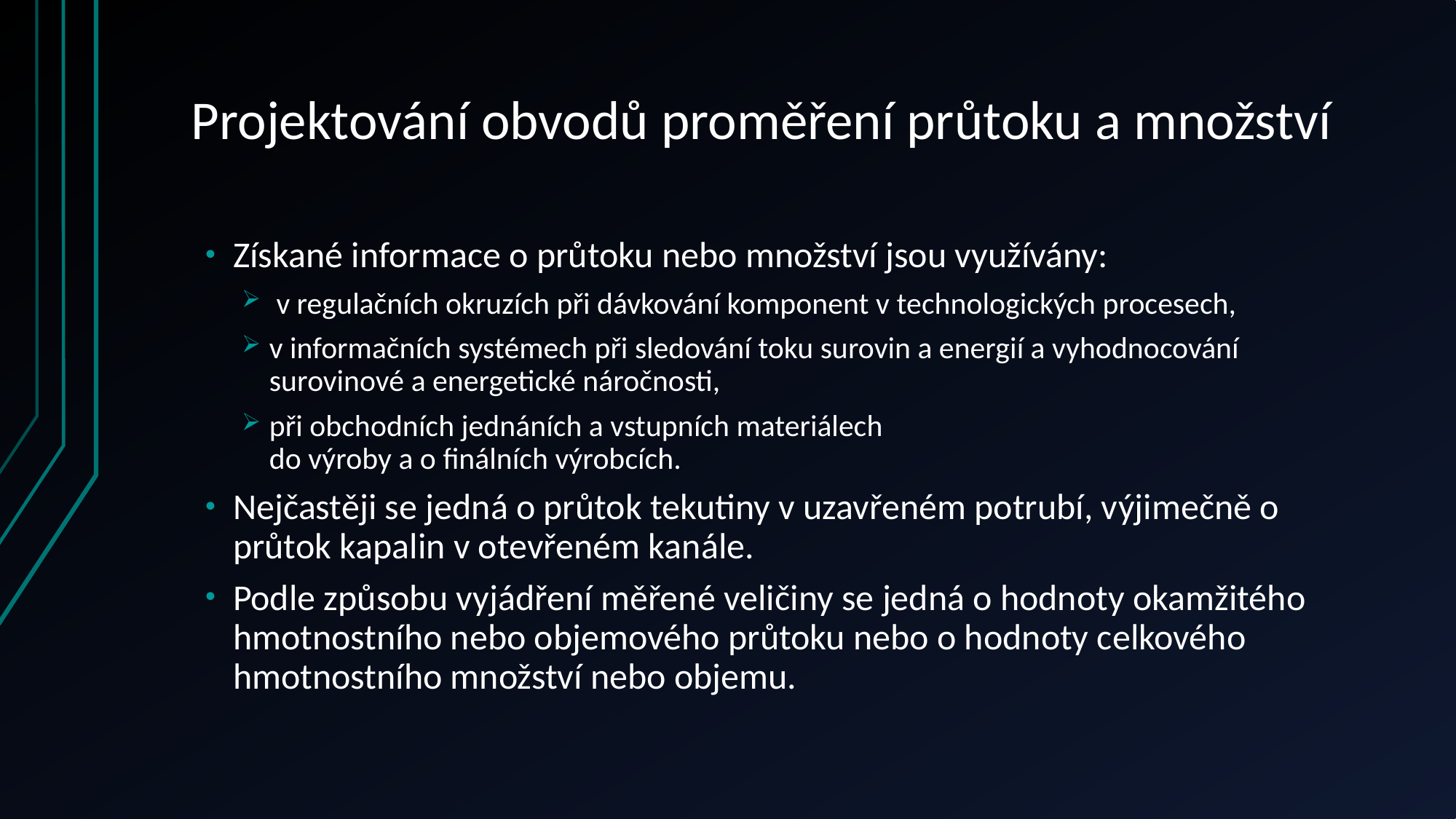

# Projektování obvodů proměření průtoku a množství
Získané informace o průtoku nebo množství jsou využívány:
 v regulačních okruzích při dávkování komponent v technologických procesech,
v informačních systémech při sledování toku surovin a energií a vyhodnocování surovinové a energetické náročnosti,
při obchodních jednáních a vstupních materiálech
do výroby a o finálních výrobcích.
Nejčastěji se jedná o průtok tekutiny v uzavřeném potrubí, výjimečně o průtok kapalin v otevřeném kanále.
Podle způsobu vyjádření měřené veličiny se jedná o hodnoty okamžitého hmotnostního nebo objemového průtoku nebo o hodnoty celkového hmotnostního množství nebo objemu.